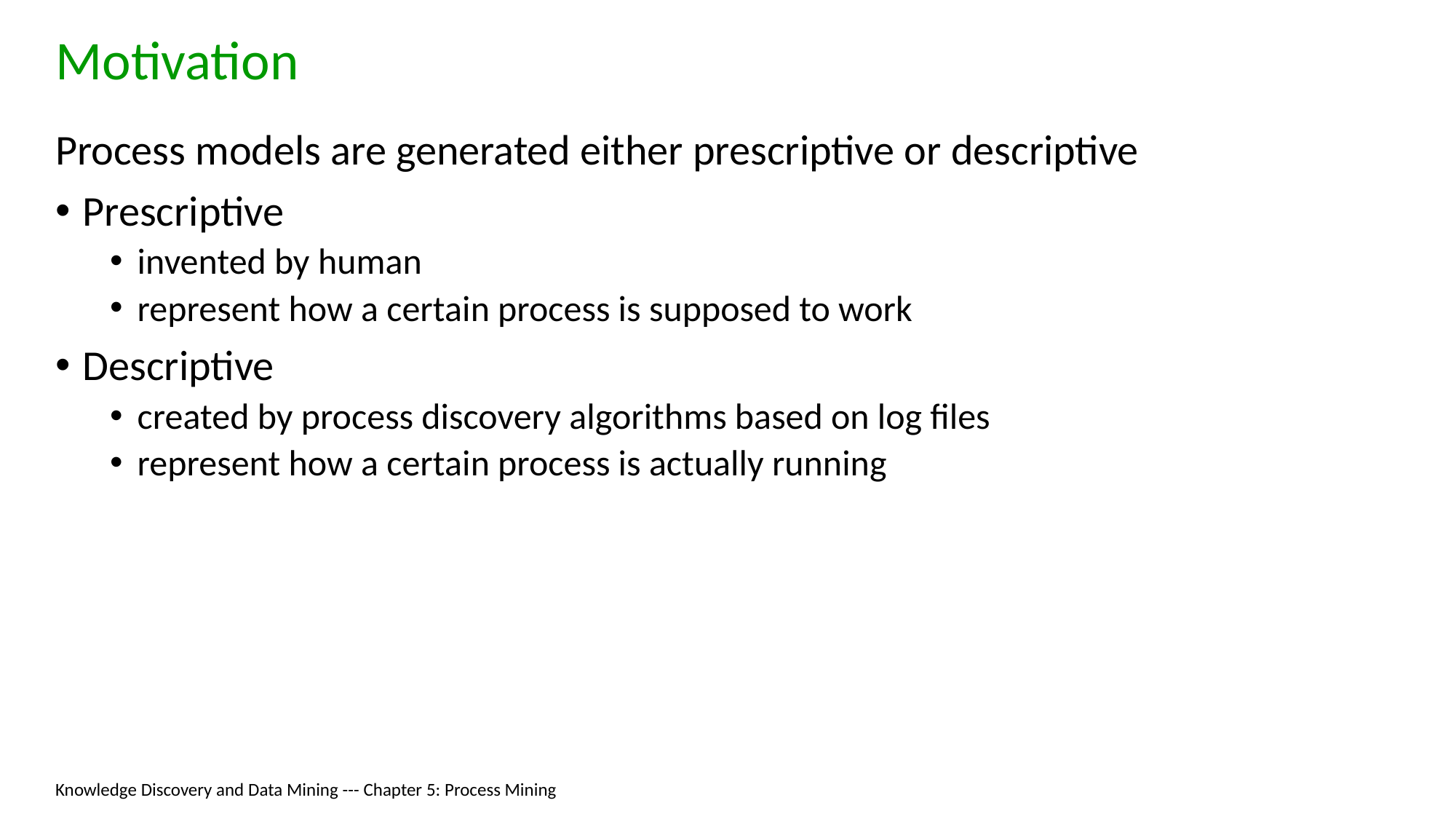

# Motivation
Process models are generated either prescriptive or descriptive
Prescriptive
invented by human
represent how a certain process is supposed to work
Descriptive
created by process discovery algorithms based on log files
represent how a certain process is actually running
Knowledge Discovery and Data Mining --- Chapter 5: Process Mining
45